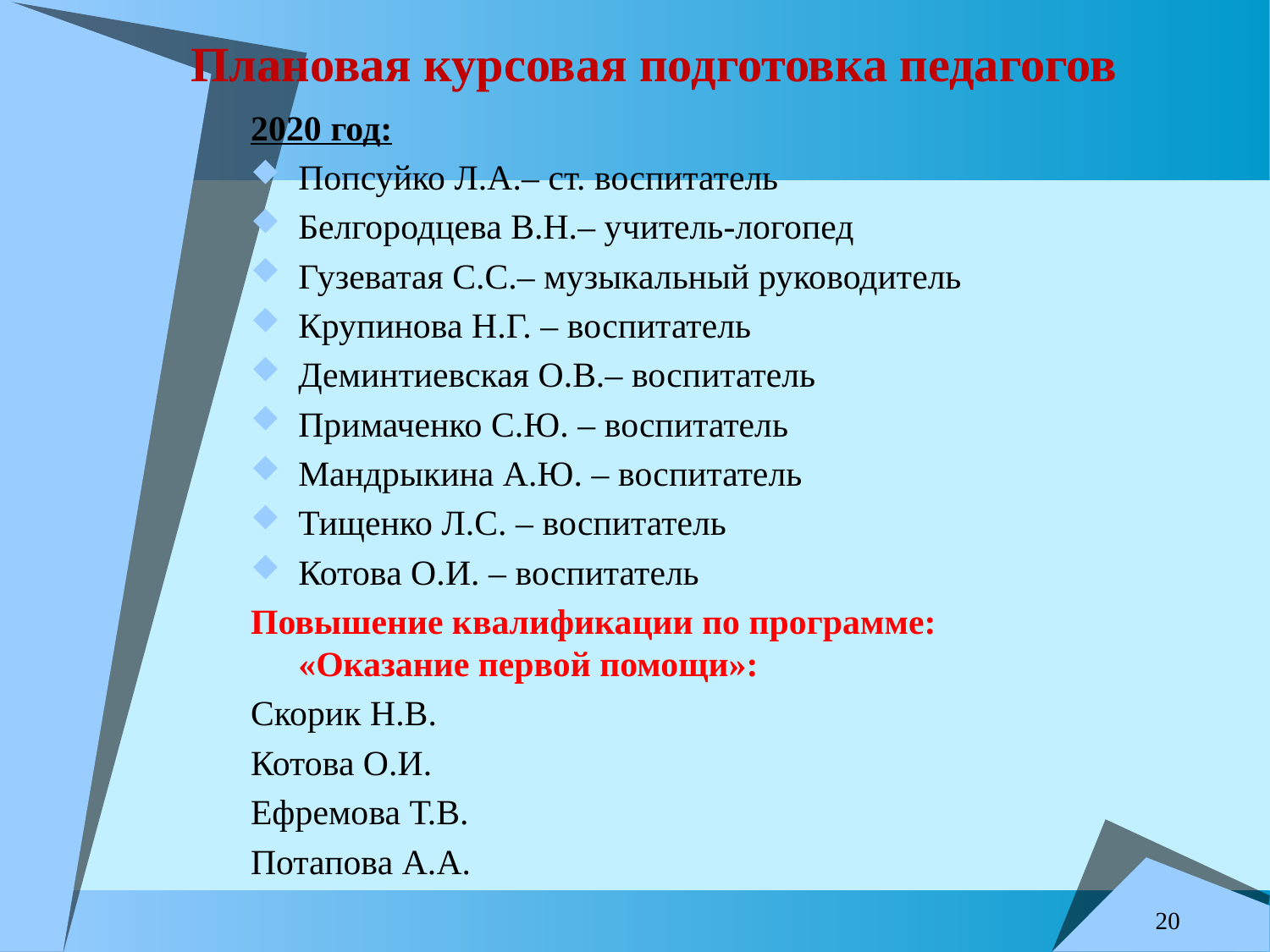

Плановая курсовая подготовка педагогов
2020 год:
Попсуйко Л.А.– ст. воспитатель
Белгородцева В.Н.– учитель-логопед
Гузеватая С.С.– музыкальный руководитель
Крупинова Н.Г. – воспитатель
Деминтиевская О.В.– воспитатель
Примаченко С.Ю. – воспитатель
Мандрыкина А.Ю. – воспитатель
Тищенко Л.С. – воспитатель
Котова О.И. – воспитатель
Повышение квалификации по программе: «Оказание первой помощи»:
Скорик Н.В.
Котова О.И.
Ефремова Т.В.
Потапова А.А.

20